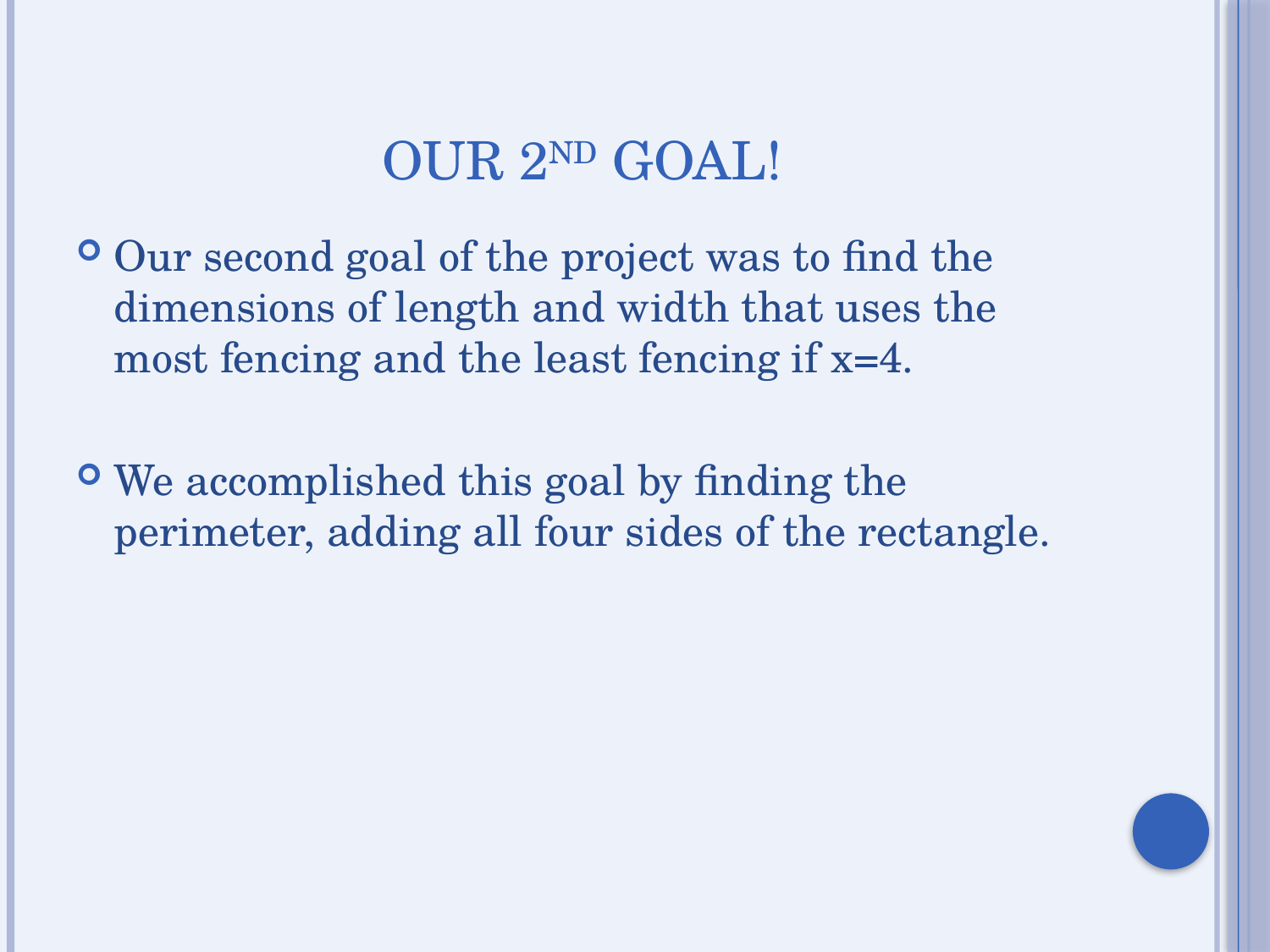

# Our 2nd goal!
Our second goal of the project was to find the dimensions of length and width that uses the most fencing and the least fencing if x=4.

We accomplished this goal by finding the perimeter, adding all four sides of the rectangle.